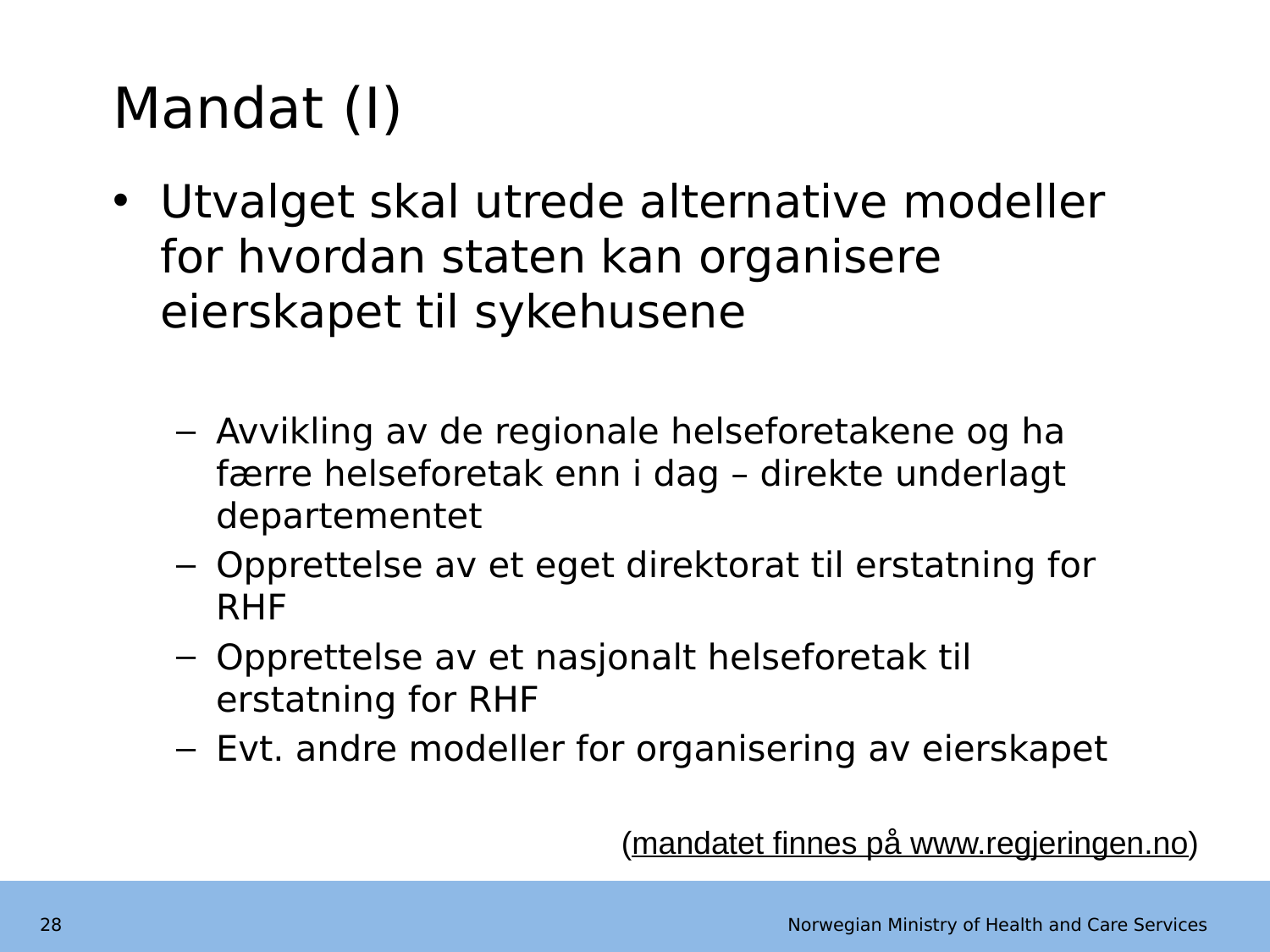

# Mandat (I)
Utvalget skal utrede alternative modeller for hvordan staten kan organisere eierskapet til sykehusene

Avvikling av de regionale helseforetakene og ha færre helseforetak enn i dag – direkte underlagt departementet
Opprettelse av et eget direktorat til erstatning for RHF
Opprettelse av et nasjonalt helseforetak til erstatning for RHF
Evt. andre modeller for organisering av eierskapet

(mandatet finnes på www.regjeringen.no)
28